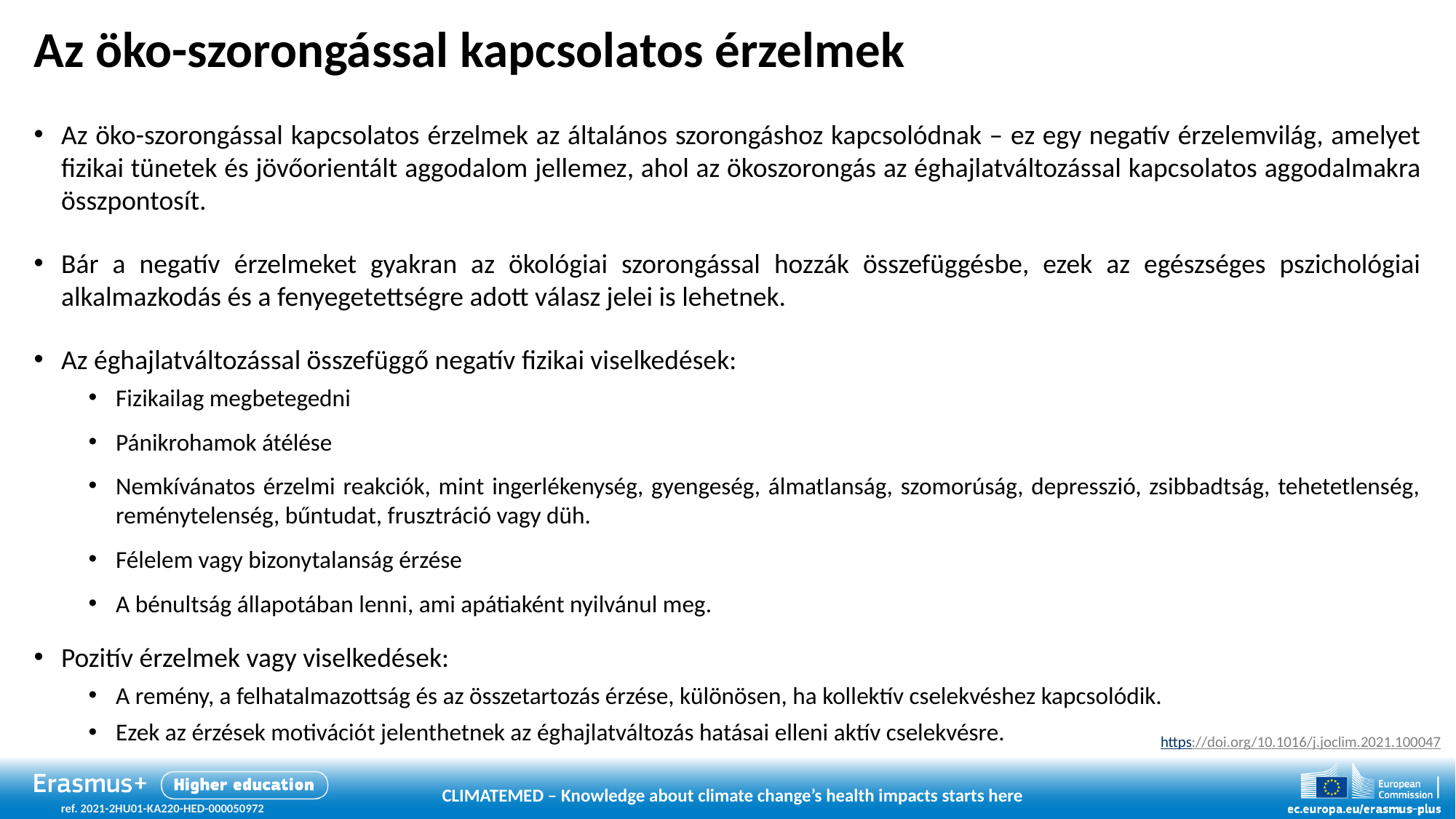

# Az öko-szorongással kapcsolatos érzelmek
Az öko-szorongással kapcsolatos érzelmek az általános szorongáshoz kapcsolódnak – ez egy negatív érzelemvilág, amelyet fizikai tünetek és jövőorientált aggodalom jellemez, ahol az ökoszorongás az éghajlatváltozással kapcsolatos aggodalmakra összpontosít.
Bár a negatív érzelmeket gyakran az ökológiai szorongással hozzák összefüggésbe, ezek az egészséges pszichológiai alkalmazkodás és a fenyegetettségre adott válasz jelei is lehetnek.
Az éghajlatváltozással összefüggő negatív fizikai viselkedések:
Fizikailag megbetegedni
Pánikrohamok átélése
Nemkívánatos érzelmi reakciók, mint ingerlékenység, gyengeség, álmatlanság, szomorúság, depresszió, zsibbadtság, tehetetlenség, reménytelenség, bűntudat, frusztráció vagy düh.
Félelem vagy bizonytalanság érzése
A bénultság állapotában lenni, ami apátiaként nyilvánul meg.
Pozitív érzelmek vagy viselkedések:
A remény, a felhatalmazottság és az összetartozás érzése, különösen, ha kollektív cselekvéshez kapcsolódik.
Ezek az érzések motivációt jelenthetnek az éghajlatváltozás hatásai elleni aktív cselekvésre.
https://doi.org/10.1016/j.joclim.2021.100047